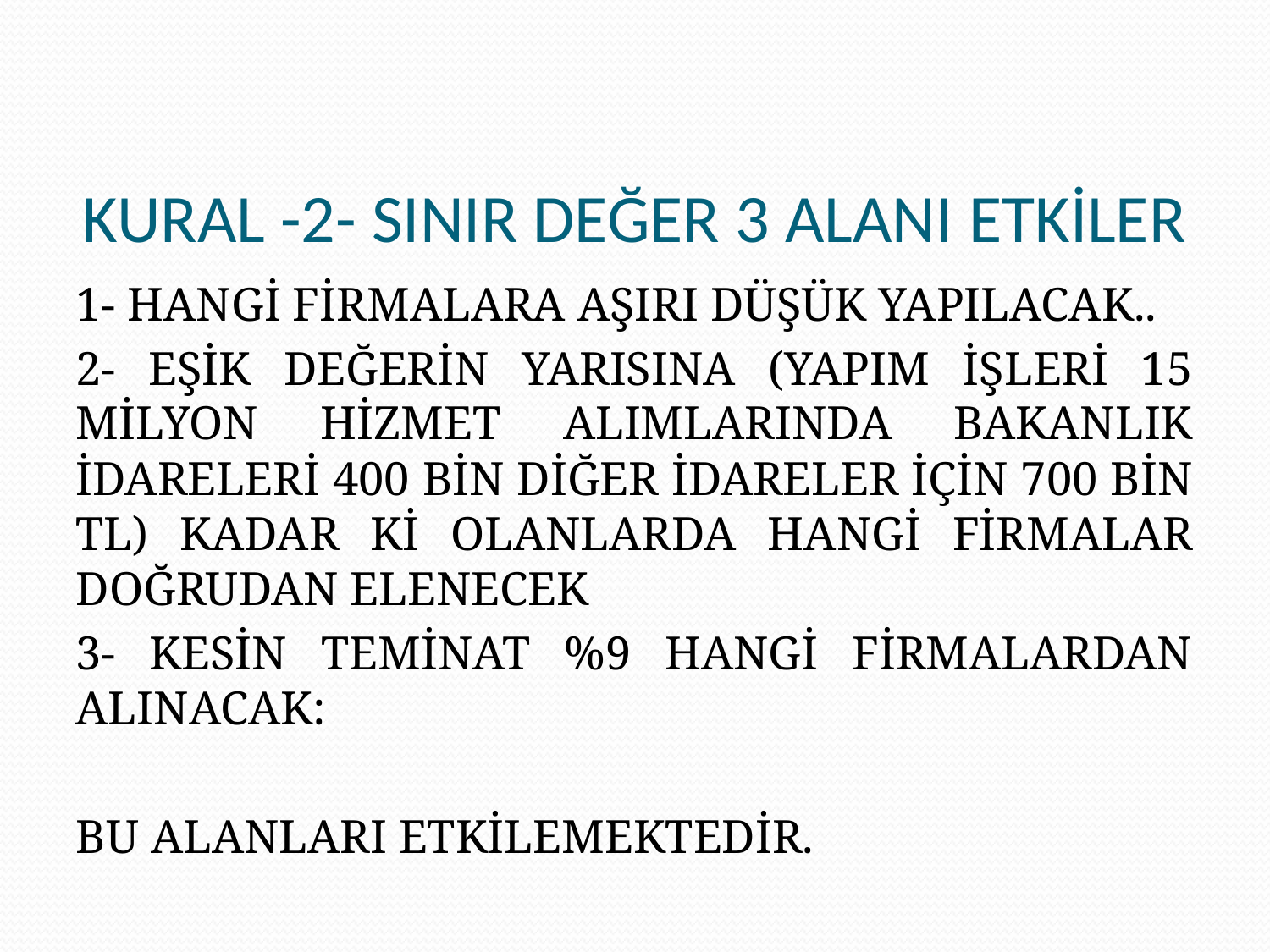

# KURAL -2- SINIR DEĞER 3 ALANI ETKİLER
1- HANGİ FİRMALARA AŞIRI DÜŞÜK YAPILACAK..
2- EŞİK DEĞERİN YARISINA (YAPIM İŞLERİ 15 MİLYON HİZMET ALIMLARINDA BAKANLIK İDARELERİ 400 BİN DİĞER İDARELER İÇİN 700 BİN TL) KADAR Kİ OLANLARDA HANGİ FİRMALAR DOĞRUDAN ELENECEK
3- KESİN TEMİNAT %9 HANGİ FİRMALARDAN ALINACAK:

BU ALANLARI ETKİLEMEKTEDİR.